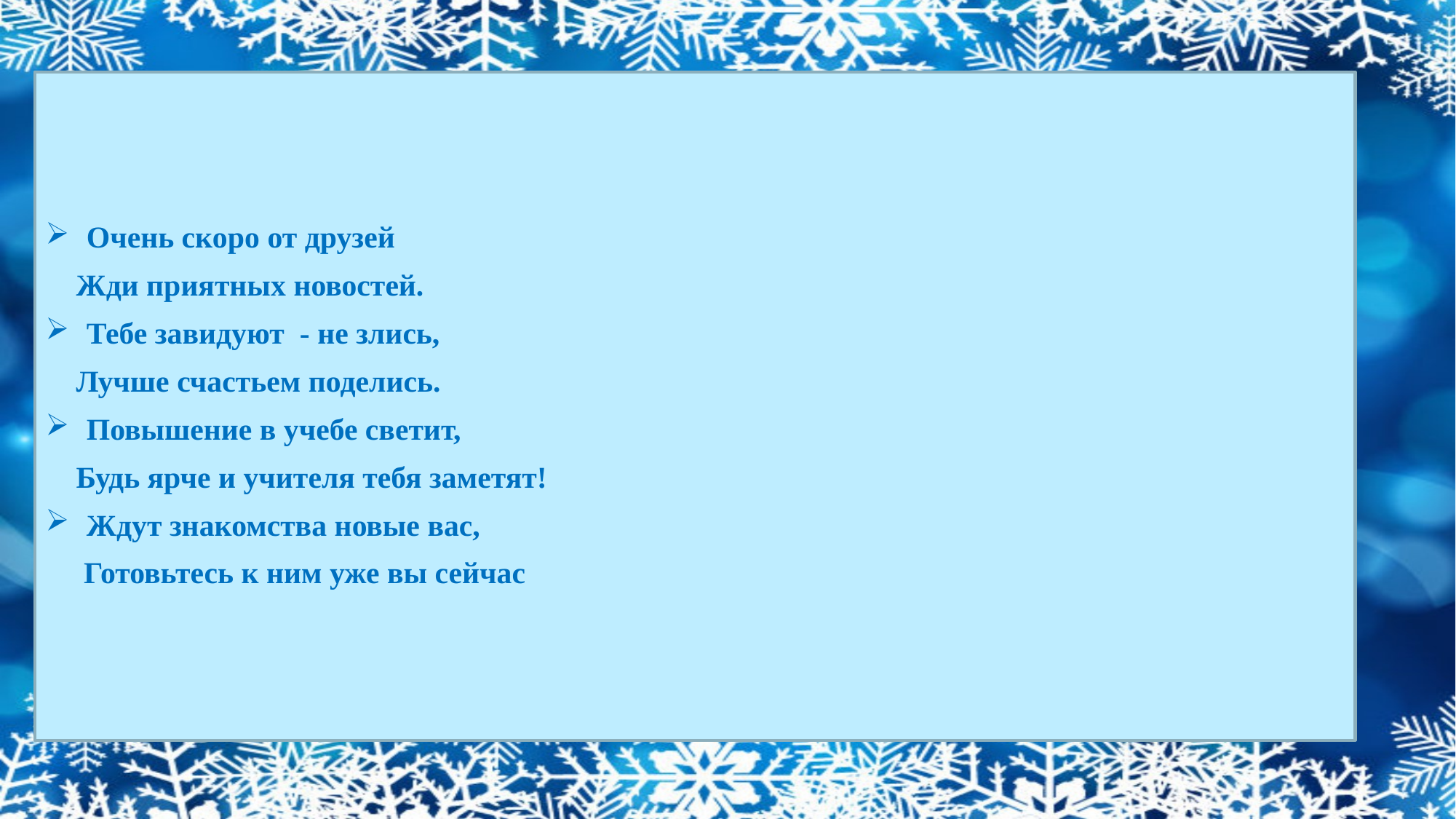

Очень скоро от друзей
    Жди приятных новостей.
Тебе завидуют  - не злись,
    Лучше счастьем поделись.
Повышение в учебе светит,
    Будь ярче и учителя тебя заметят!
Ждут знакомства новые вас,
     Готовьтесь к ним уже вы сейчас